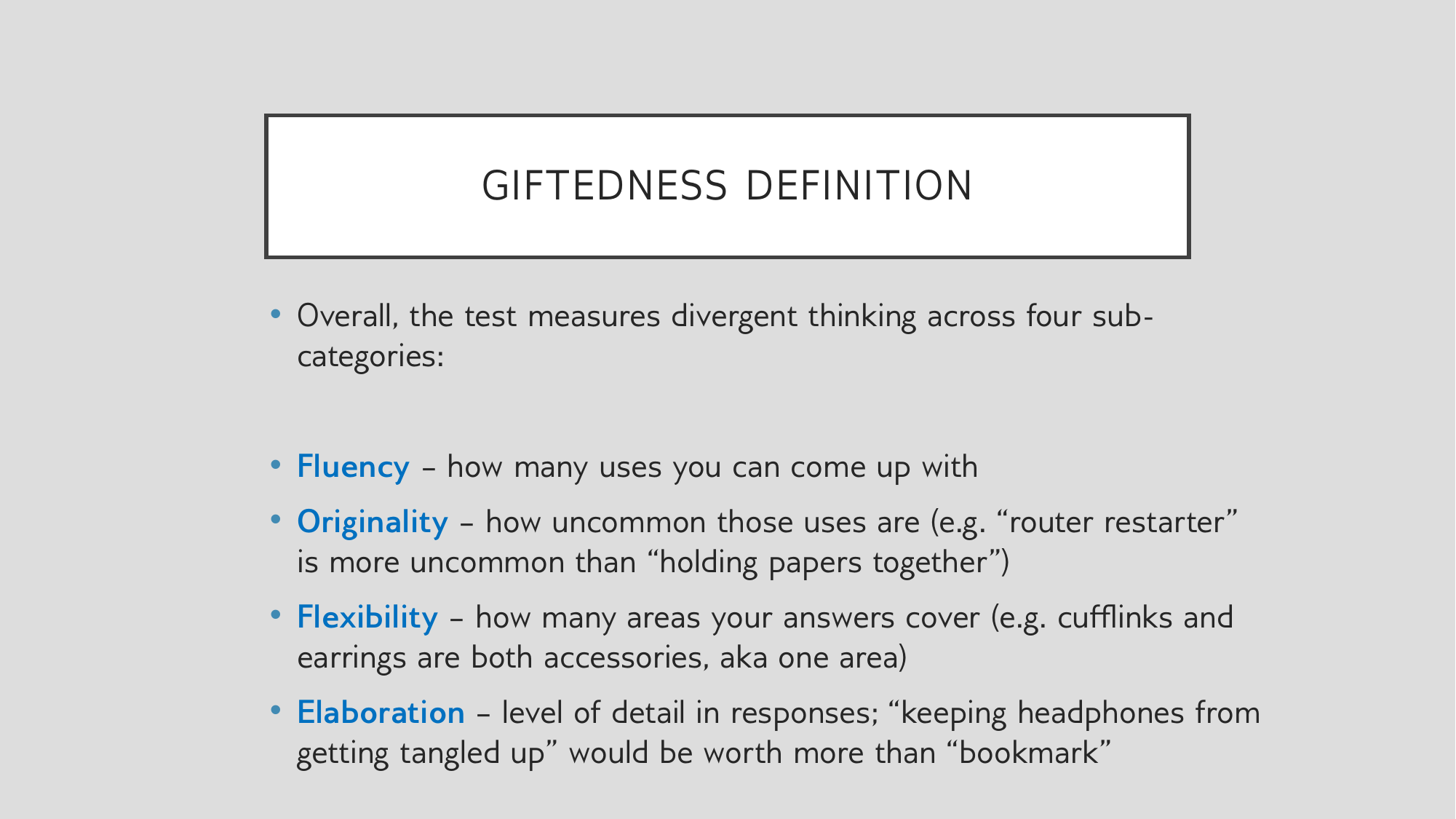

# Giftedness definition
Overall, the test measures divergent thinking across four sub-categories:

Fluency – how many uses you can come up with
Originality – how uncommon those uses are (e.g. “router restarter” is more uncommon than “holding papers together”)
Flexibility – how many areas your answers cover (e.g. cufflinks and earrings are both accessories, aka one area)
Elaboration – level of detail in responses; “keeping headphones from getting tangled up” would be worth more than “bookmark”